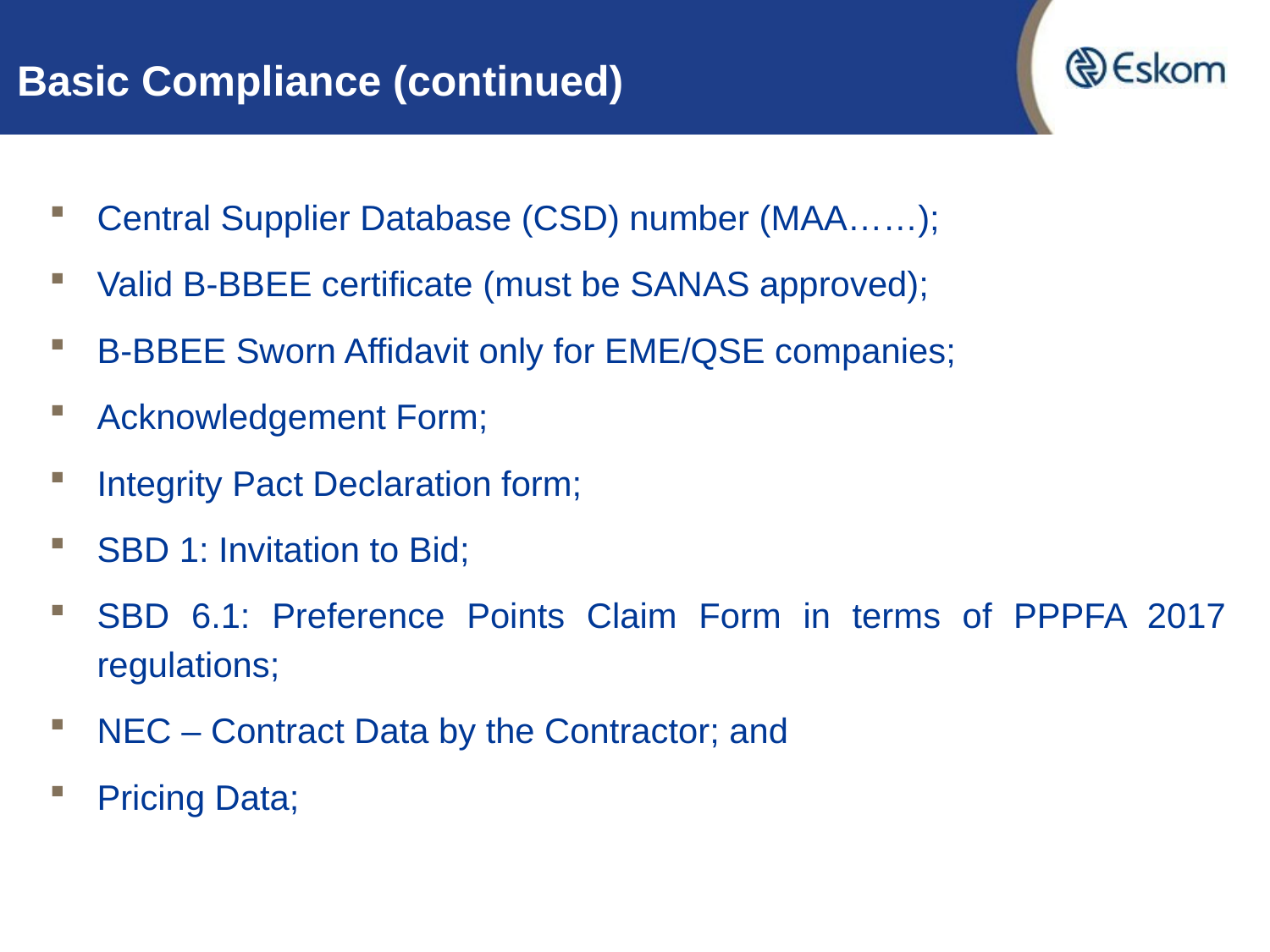

# Basic Compliance (continued)
Central Supplier Database (CSD) number (MAA……);
Valid B-BBEE certificate (must be SANAS approved);
B-BBEE Sworn Affidavit only for EME/QSE companies;
Acknowledgement Form;
Integrity Pact Declaration form;
SBD 1: Invitation to Bid;
SBD 6.1: Preference Points Claim Form in terms of PPPFA 2017 regulations;
NEC – Contract Data by the Contractor; and
Pricing Data;